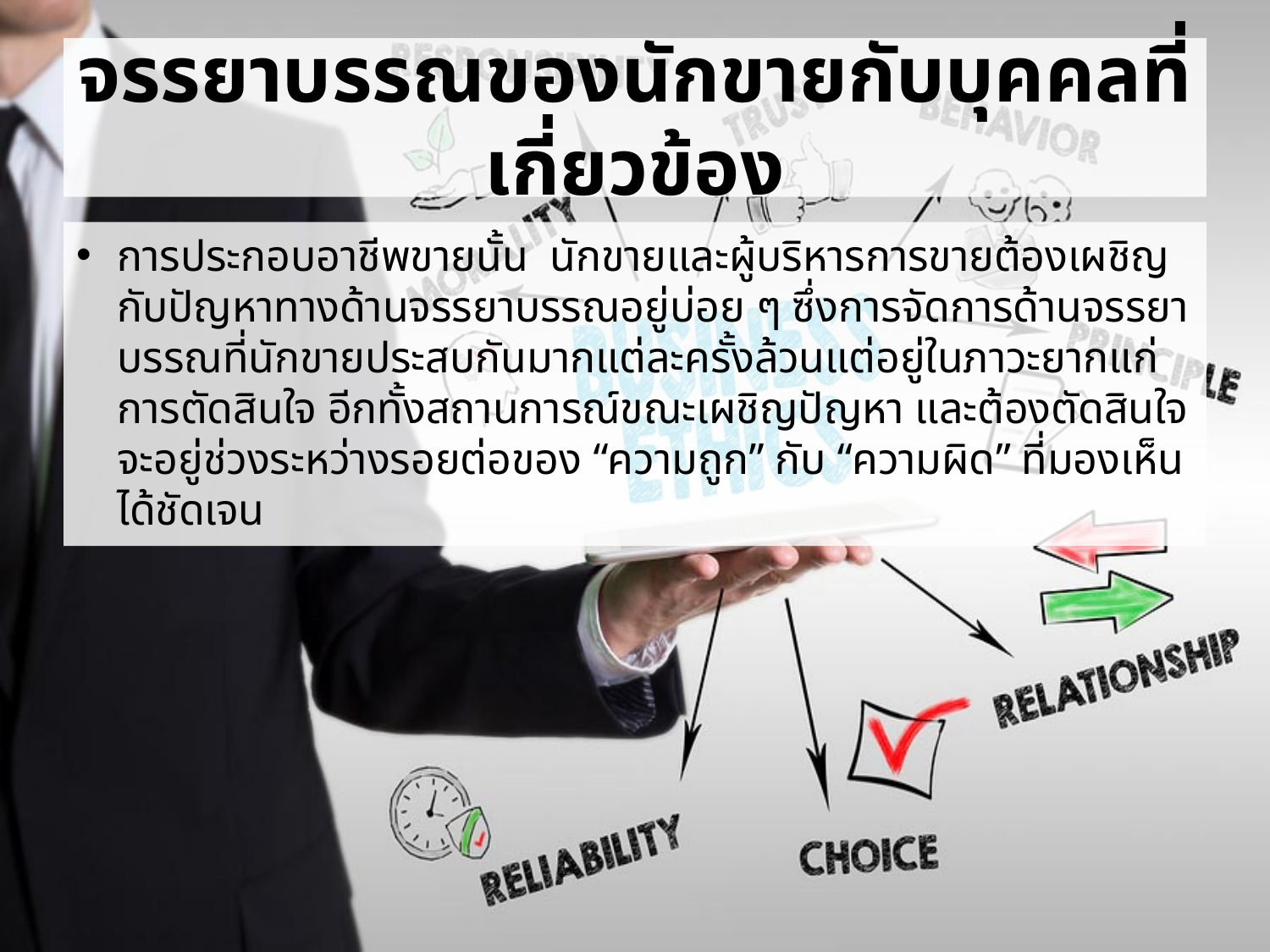

# จรรยาบรรณของนักขายกับบุคคลที่เกี่ยวข้อง
การประกอบอาชีพขายนั้น  นักขายและผู้บริหารการขายต้องเผชิญกับปัญหาทางด้านจรรยาบรรณอยู่บ่อย ๆ ซึ่งการจัดการด้านจรรยาบรรณที่นักขายประสบกันมากแต่ละครั้งล้วนแต่อยู่ในภาวะยากแก่การตัดสินใจ อีกทั้งสถานการณ์ขณะเผชิญปัญหา และต้องตัดสินใจจะอยู่ช่วงระหว่างรอยต่อของ “ความถูก” กับ “ความผิด” ที่มองเห็นได้ชัดเจน